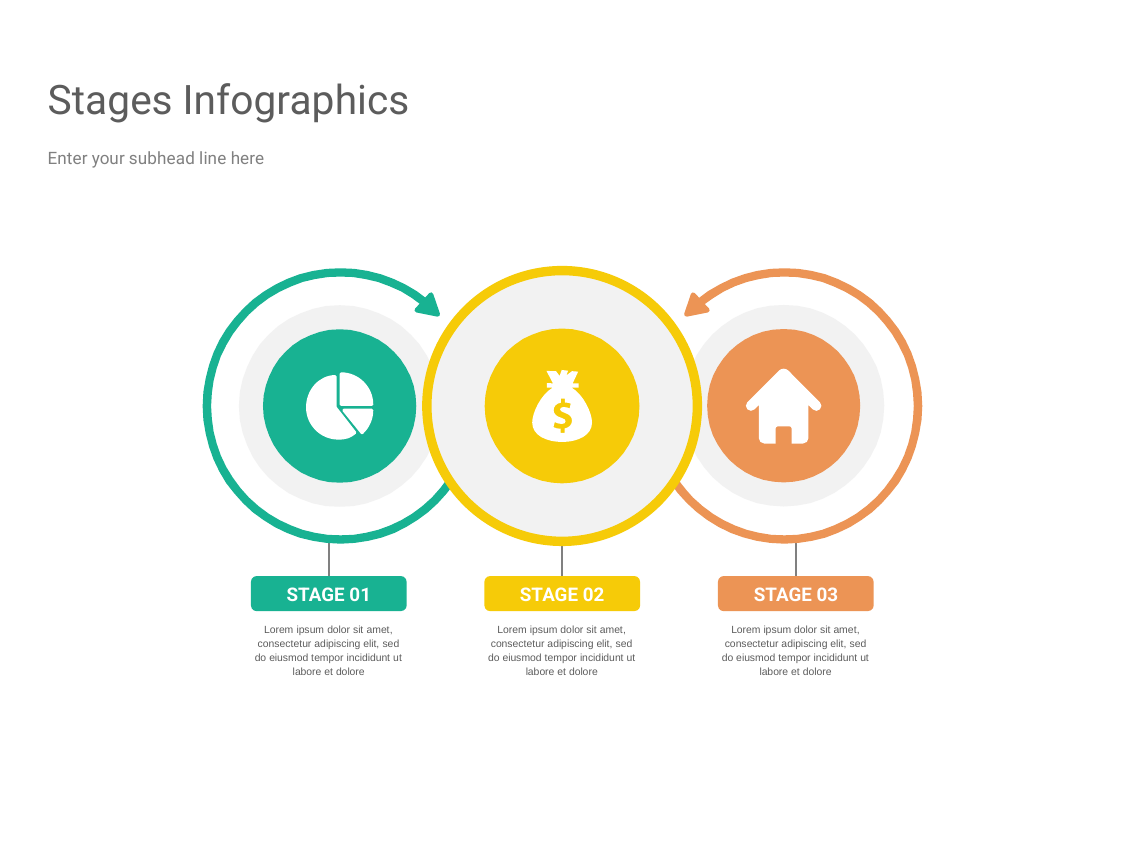

# Stages Infographics
Enter your subhead line here

STAGE 01
STAGE 02
STAGE 03
Lorem ipsum dolor sit amet, consectetur adipiscing elit, sed do eiusmod tempor incididunt ut labore et dolore
Lorem ipsum dolor sit amet, consectetur adipiscing elit, sed do eiusmod tempor incididunt ut labore et dolore
Lorem ipsum dolor sit amet, consectetur adipiscing elit, sed do eiusmod tempor incididunt ut labore et dolore